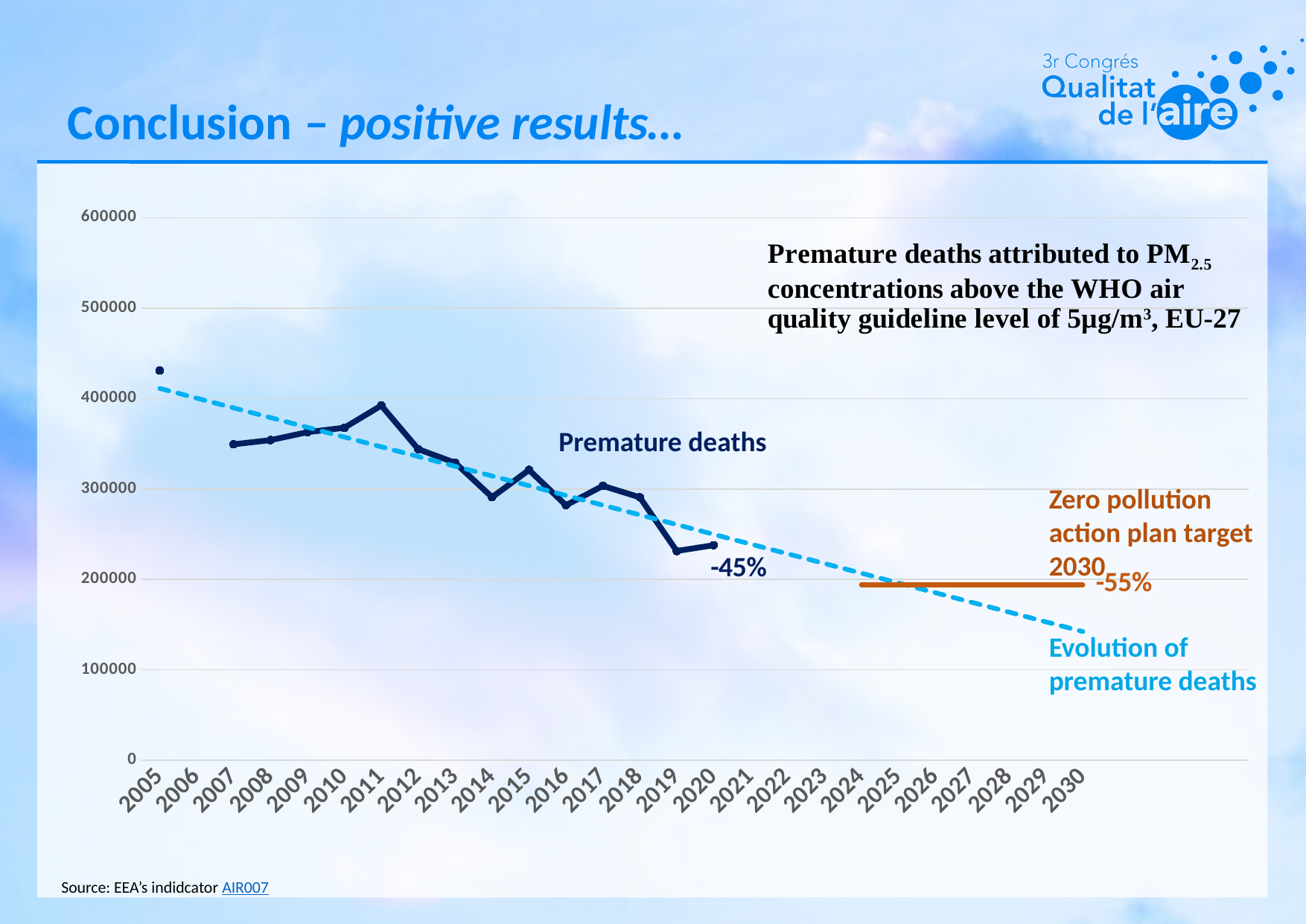

Conclusion – positive results…

### Chart

| Category |  |  |  |
|---|---|---|---|
| 2005 | 431064.0 | 411218.68000000005 | None |
| 2006 | None | 400459.46 | None |
| 2007 | 349421.0 | 389700.24000000005 | None |
| 2008 | 354102.0 | 378941.02 | None |
| 2009 | 362841.0 | 368181.80000000005 | None |
| 2010 | 367746.0 | 357422.58 | None |
| 2011 | 392315.0 | 346663.36000000004 | None |
| 2012 | 344028.0 | 335904.14 | None |
| 2013 | 328976.0 | 325144.92000000004 | None |
| 2014 | 290927.0 | 314385.7 | None |
| 2015 | 321072.0 | 303626.48000000004 | None |
| 2016 | 282014.0 | 292867.26 | None |
| 2017 | 303475.0 | 282108.04000000004 | None |
| 2018 | 290800.0 | 271348.82000000007 | None |
| 2019 | 231384.0 | 260589.60000000003 | None |
| 2020 | 237768.0 | 249830.38000000003 | None |
| 2021 | None | 239071.16000000003 | None |
| 2022 | None | 228311.94000000003 | None |
| 2023 | None | 217552.72000000003 | None |
| 2024 | None | 206793.50000000003 | 193978.80000000002 |
| 2025 | None | 196034.28000000003 | 193978.80000000002 |
| 2026 | None | 185275.06000000003 | 193978.80000000002 |
| 2027 | None | 174515.84000000003 | 193978.80000000002 |
| 2028 | None | 163756.62000000005 | 193978.80000000002 |
| 2029 | None | 152997.40000000002 | 193978.80000000002 |
| 2030 | None | 142238.18000000005 | 193978.80000000002 |
|  | None | None | None |
|  | None | None | None |
|  | None | None | None |
|  | None | None | None |
Premature deaths
Zero pollution action plan target 2030
Evolution of premature deaths
Source: EEA’s indidcator AIR007